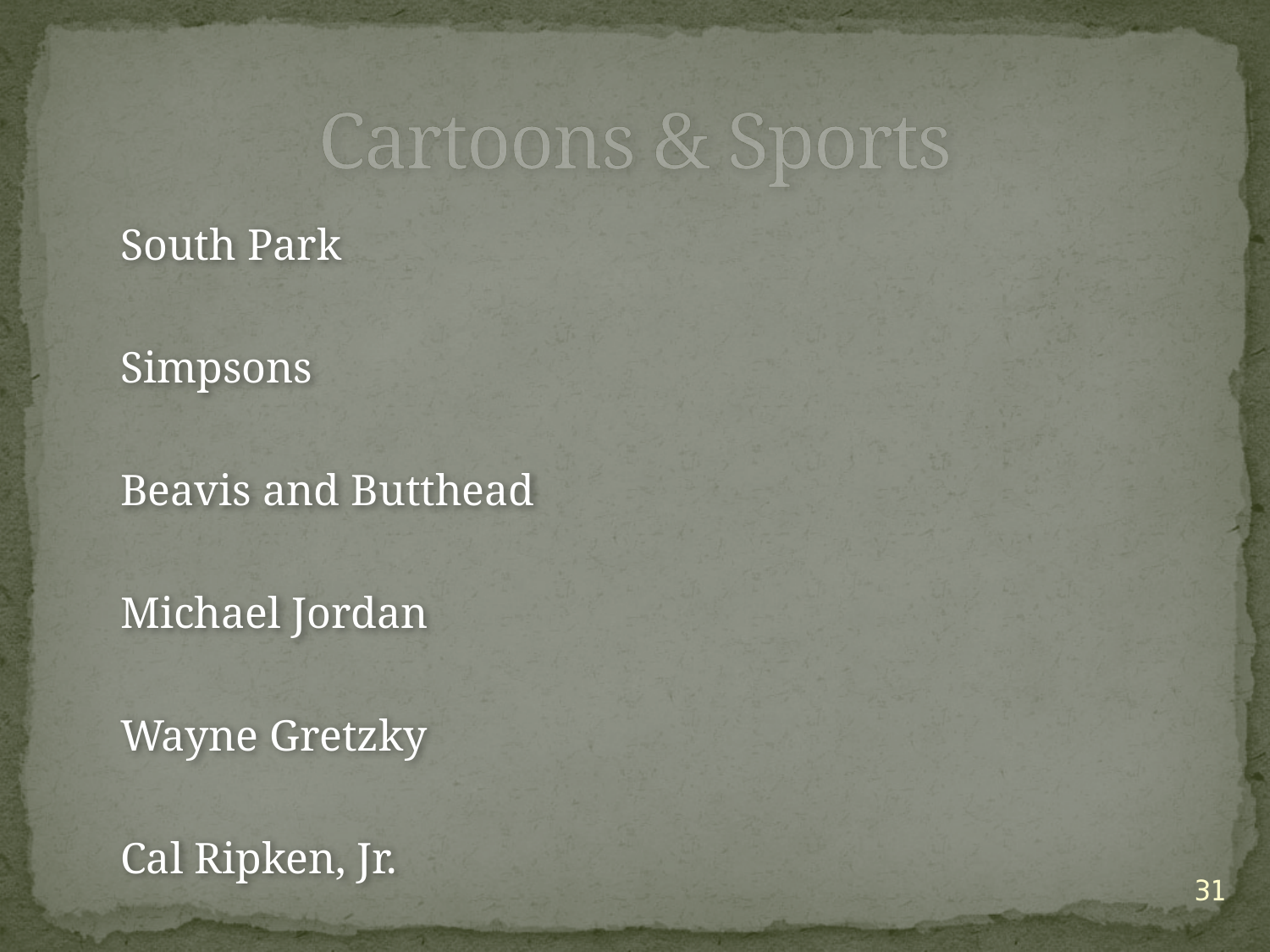

# Cartoons & Sports
    South Park

    Simpsons

    Beavis and Butthead

    Michael Jordan

    Wayne Gretzky

    Cal Ripken, Jr.

31